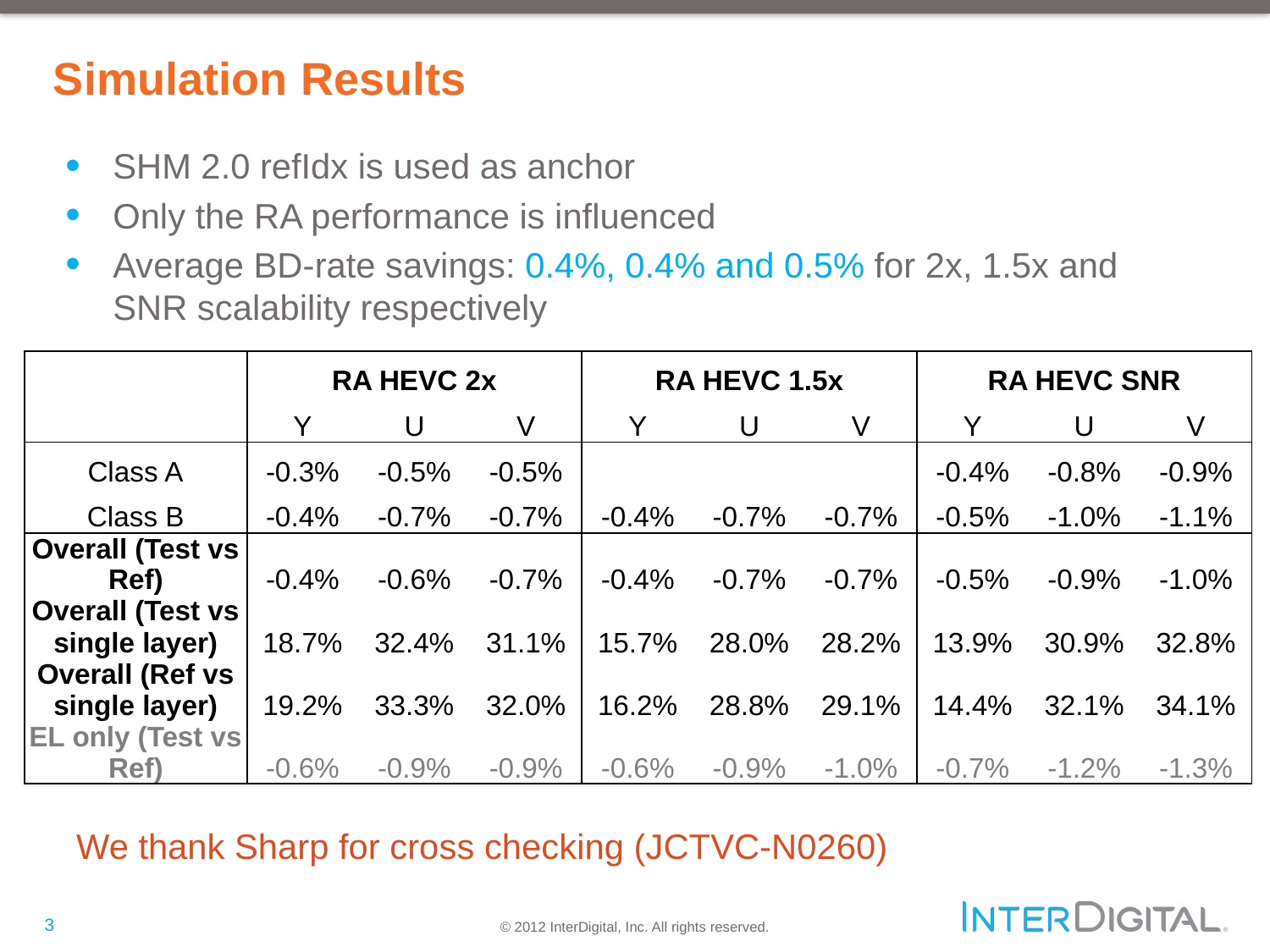

# Simulation Results
SHM 2.0 refIdx is used as anchor
Only the RA performance is influenced
Average BD-rate savings: 0.4%, 0.4% and 0.5% for 2x, 1.5x and SNR scalability respectively
|  | RA HEVC 2x |  |  | RA HEVC 1.5x |  |  | RA HEVC SNR |  |  |
| --- | --- | --- | --- | --- | --- | --- | --- | --- | --- |
|  | Y | U | V | Y | U | V | Y | U | V |
| Class A | -0.3% | -0.5% | -0.5% |  |  |  | -0.4% | -0.8% | -0.9% |
| Class B | -0.4% | -0.7% | -0.7% | -0.4% | -0.7% | -0.7% | -0.5% | -1.0% | -1.1% |
| Overall (Test vs Ref) | -0.4% | -0.6% | -0.7% | -0.4% | -0.7% | -0.7% | -0.5% | -0.9% | -1.0% |
| Overall (Test vs single layer) | 18.7% | 32.4% | 31.1% | 15.7% | 28.0% | 28.2% | 13.9% | 30.9% | 32.8% |
| Overall (Ref vs single layer) | 19.2% | 33.3% | 32.0% | 16.2% | 28.8% | 29.1% | 14.4% | 32.1% | 34.1% |
| EL only (Test vs Ref) | -0.6% | -0.9% | -0.9% | -0.6% | -0.9% | -1.0% | -0.7% | -1.2% | -1.3% |
We thank Sharp for cross checking (JCTVC-N0260)